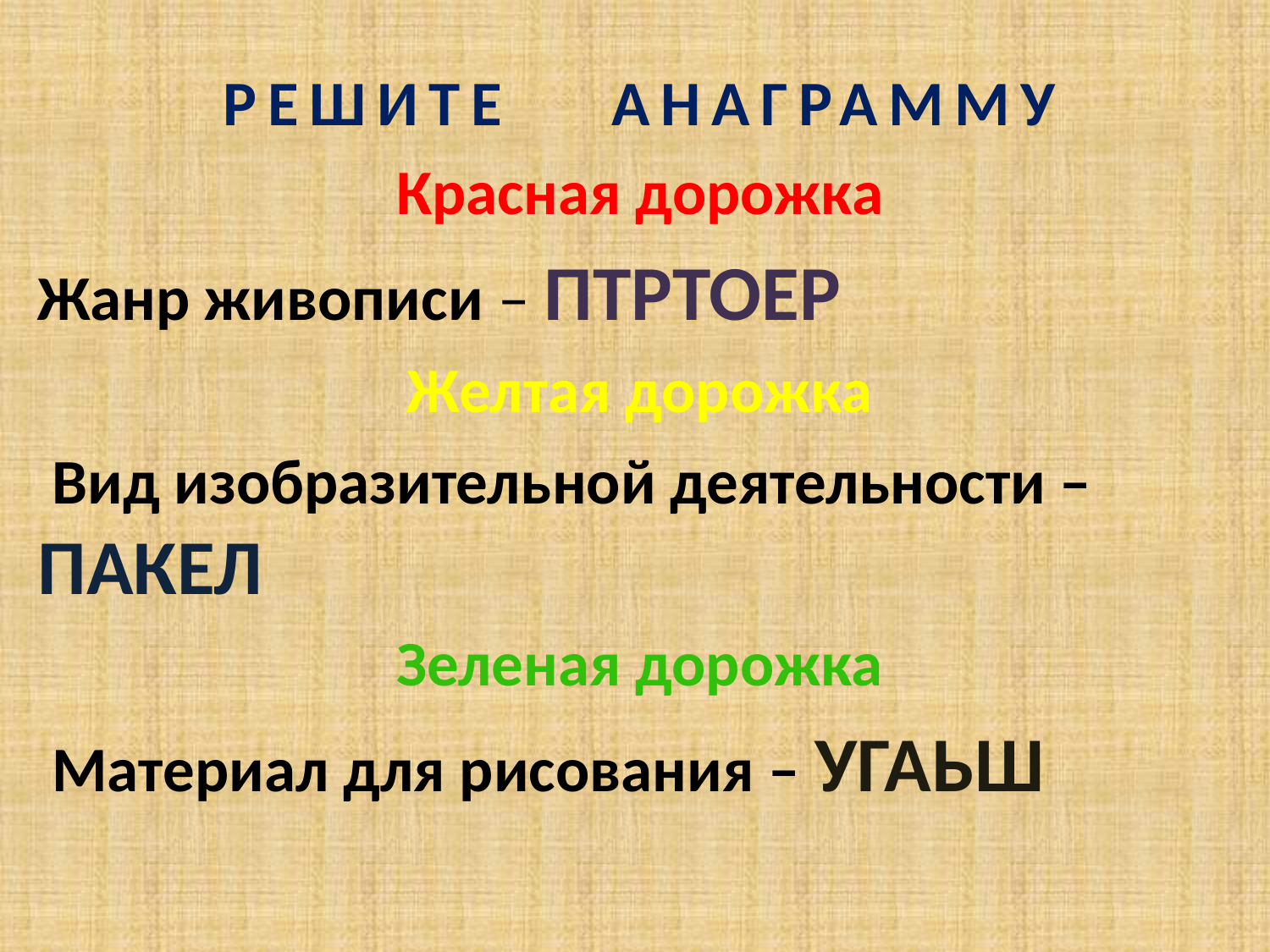

РЕШИТЕ    АНАГРАММУ
Красная дорожка
Жанр живописи – ПТРТОЕР
Желтая дорожка
 Вид изобразительной деятельности – ПАКЕЛ
Зеленая дорожка
 Материал для рисования – УГАЬШ
#